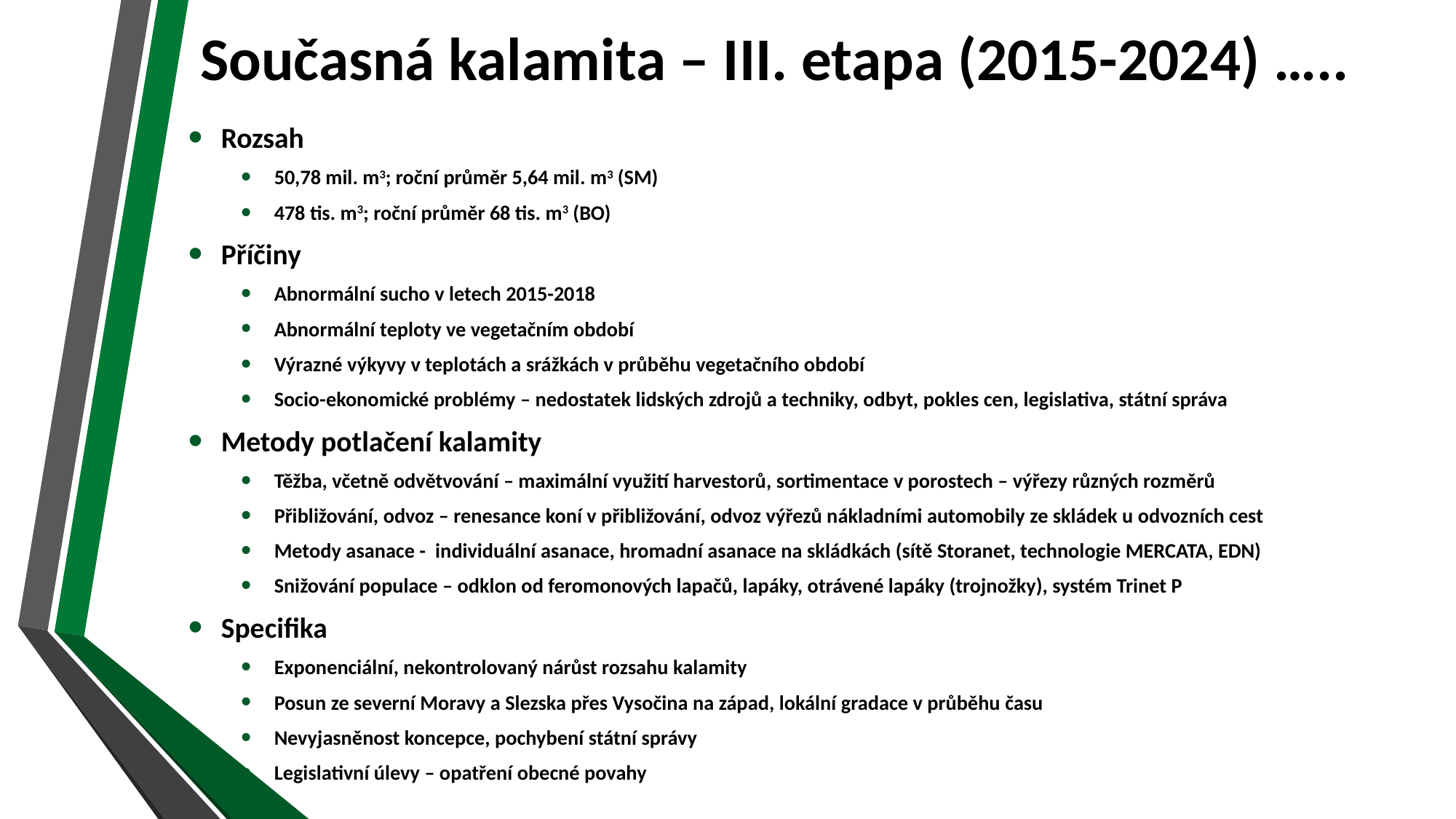

# Současná kalamita – III. etapa (2015-2024) …..
Rozsah
50,78 mil. m3; roční průměr 5,64 mil. m3 (SM)
478 tis. m3; roční průměr 68 tis. m3 (BO)
Příčiny
Abnormální sucho v letech 2015-2018
Abnormální teploty ve vegetačním období
Výrazné výkyvy v teplotách a srážkách v průběhu vegetačního období
Socio-ekonomické problémy – nedostatek lidských zdrojů a techniky, odbyt, pokles cen, legislativa, státní správa
Metody potlačení kalamity
Těžba, včetně odvětvování – maximální využití harvestorů, sortimentace v porostech – výřezy různých rozměrů
Přibližování, odvoz – renesance koní v přibližování, odvoz výřezů nákladními automobily ze skládek u odvozních cest
Metody asanace -  individuální asanace, hromadní asanace na skládkách (sítě Storanet, technologie MERCATA, EDN)
Snižování populace – odklon od feromonových lapačů, lapáky, otrávené lapáky (trojnožky), systém Trinet P
Specifika
Exponenciální, nekontrolovaný nárůst rozsahu kalamity
Posun ze severní Moravy a Slezska přes Vysočina na západ, lokální gradace v průběhu času
Nevyjasněnost koncepce, pochybení státní správy
Legislativní úlevy – opatření obecné povahy